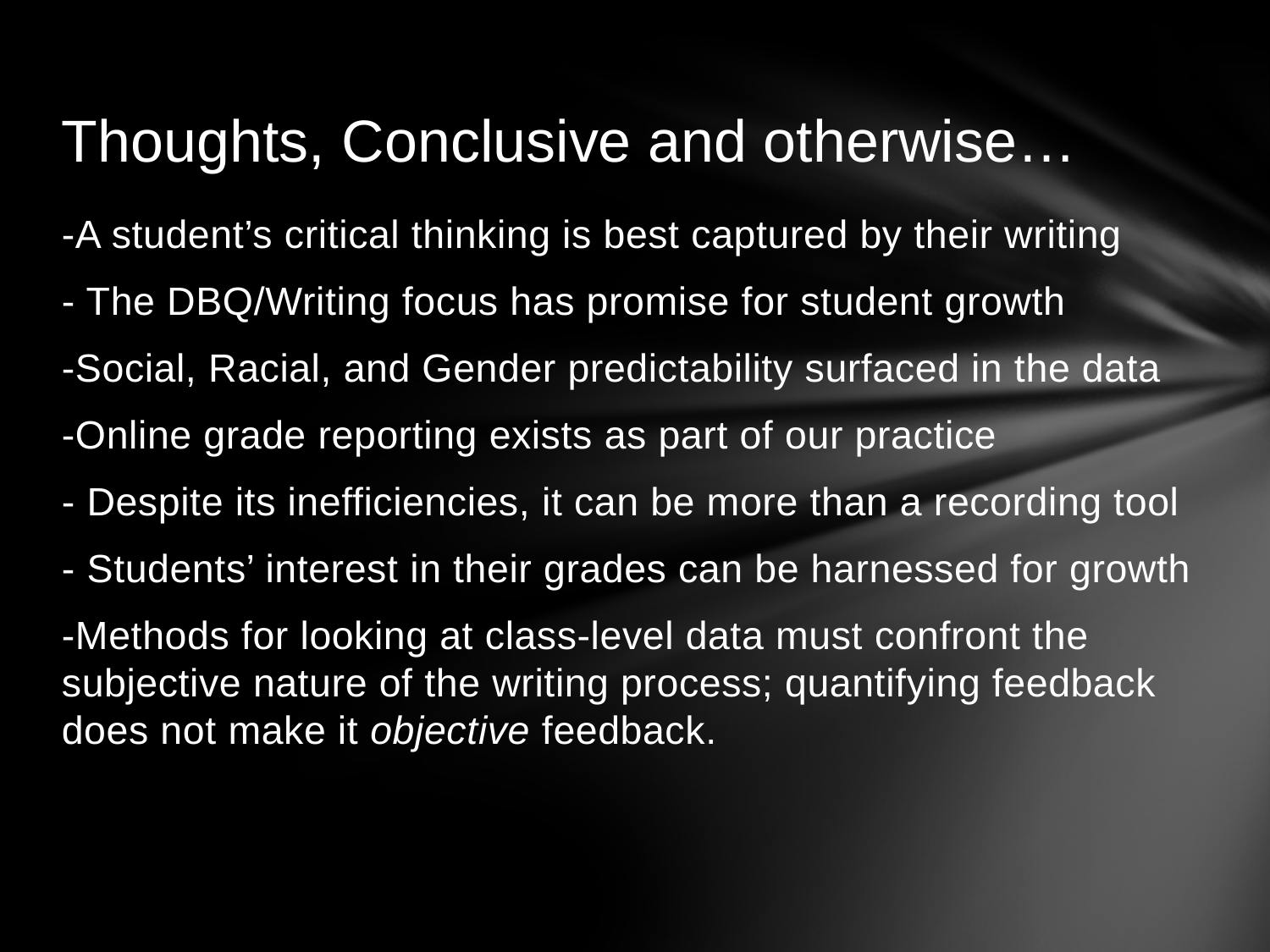

# Thoughts, Conclusive and otherwise…
-A student’s critical thinking is best captured by their writing
- The DBQ/Writing focus has promise for student growth
-Social, Racial, and Gender predictability surfaced in the data
-Online grade reporting exists as part of our practice
- Despite its inefficiencies, it can be more than a recording tool
- Students’ interest in their grades can be harnessed for growth
-Methods for looking at class-level data must confront the subjective nature of the writing process; quantifying feedback does not make it objective feedback.